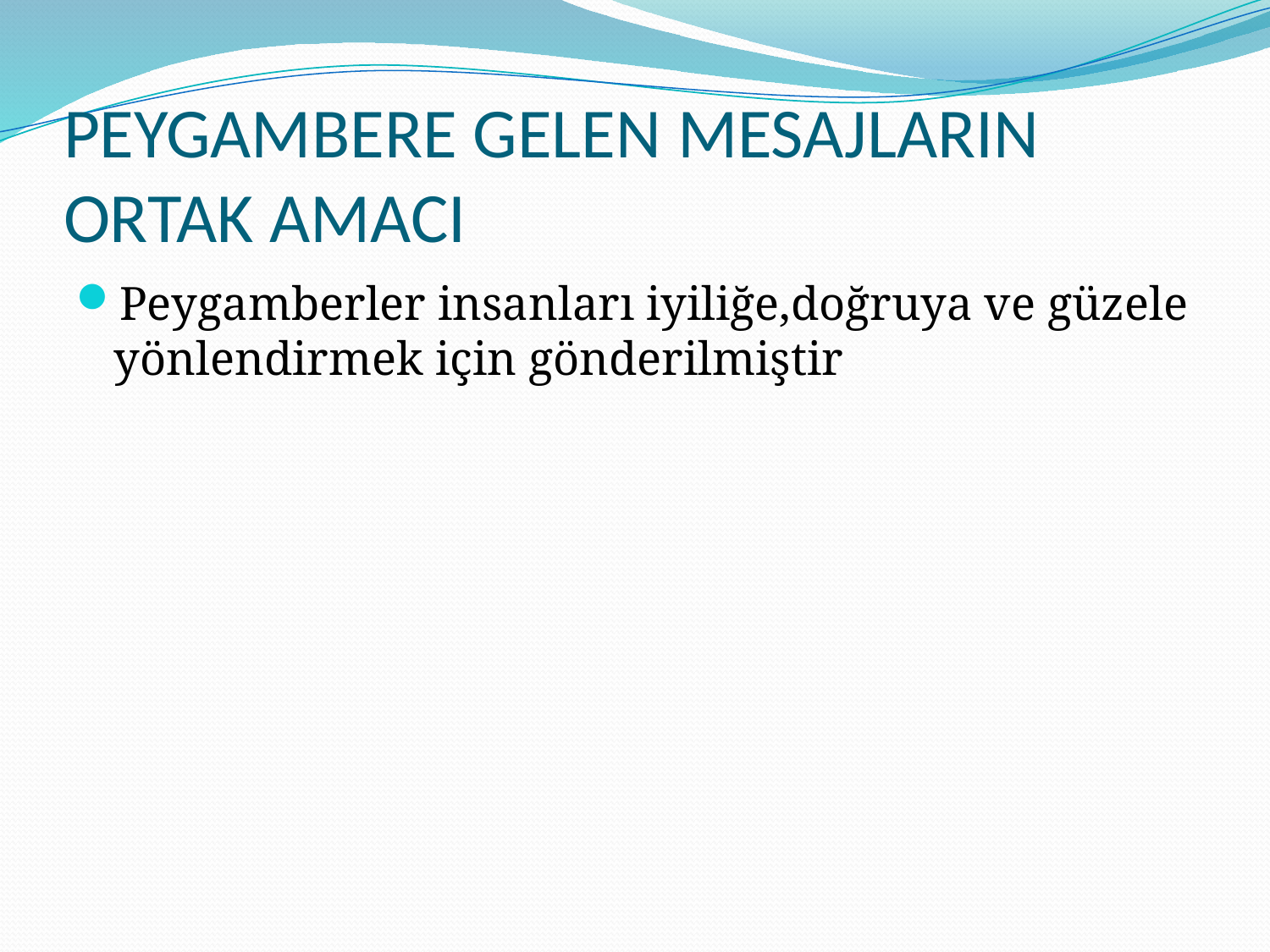

# PEYGAMBERE GELEN MESAJLARIN ORTAK AMACI
Peygamberler insanları iyiliğe,doğruya ve güzele yönlendirmek için gönderilmiştir